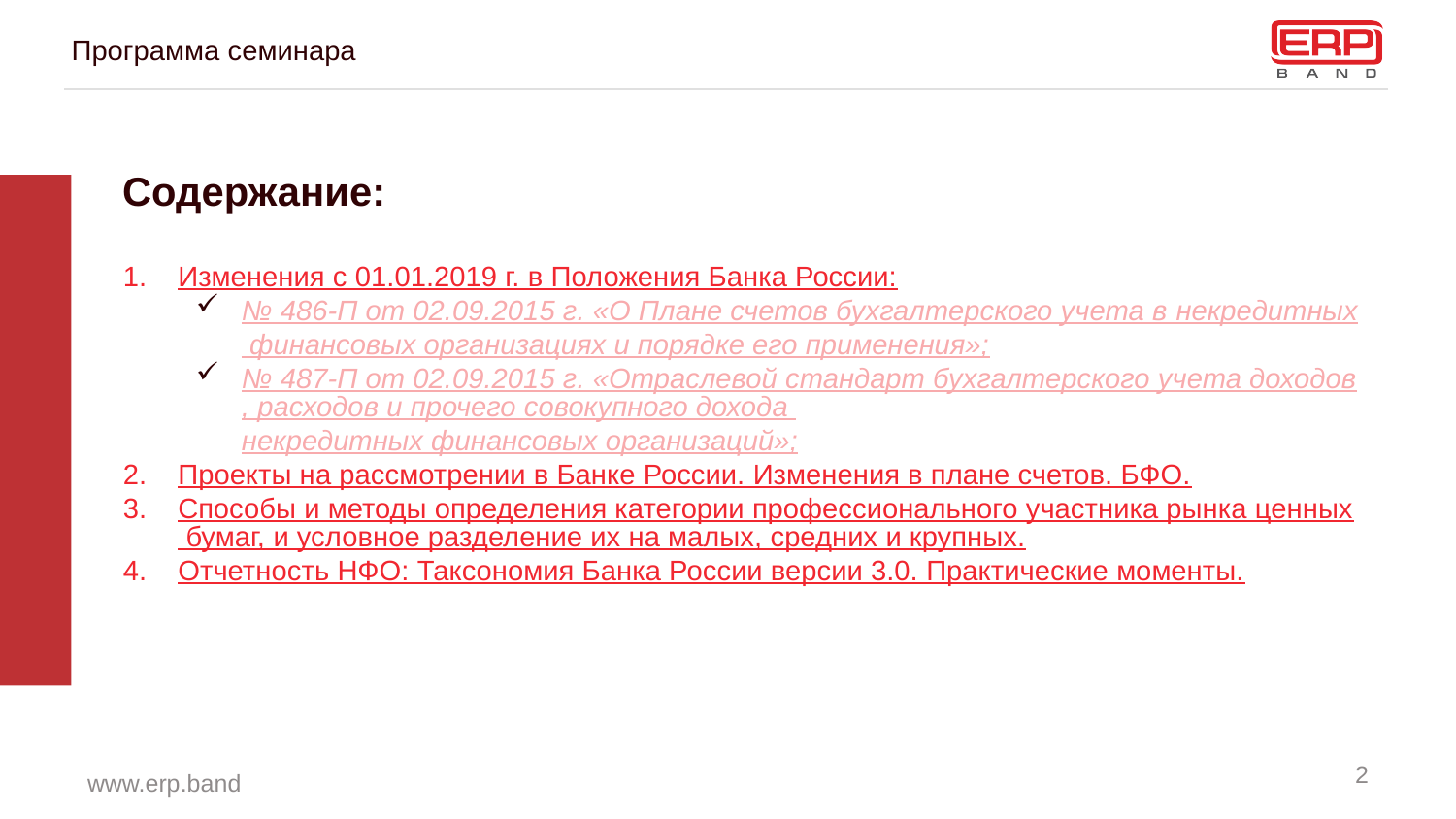

# Программа семинара
Содержание:

Изменения с 01.01.2019 г. в Положения Банка России:
№ 486-П от 02.09.2015 г. «О Плане счетов бухгалтерского учета в некредитных финансовых организациях и порядке его применения»;
№ 487-П от 02.09.2015 г. «Отраслевой стандарт бухгалтерского учета доходов, расходов и прочего совокупного дохода некредитных финансовых организаций»;
Проекты на рассмотрении в Банке России. Изменения в плане счетов. БФО.
Способы и методы определения категории профессионального участника рынка ценных бумаг, и условное разделение их на малых, средних и крупных.
Отчетность НФО: Таксономия Банка России версии 3.0. Практические моменты.
2